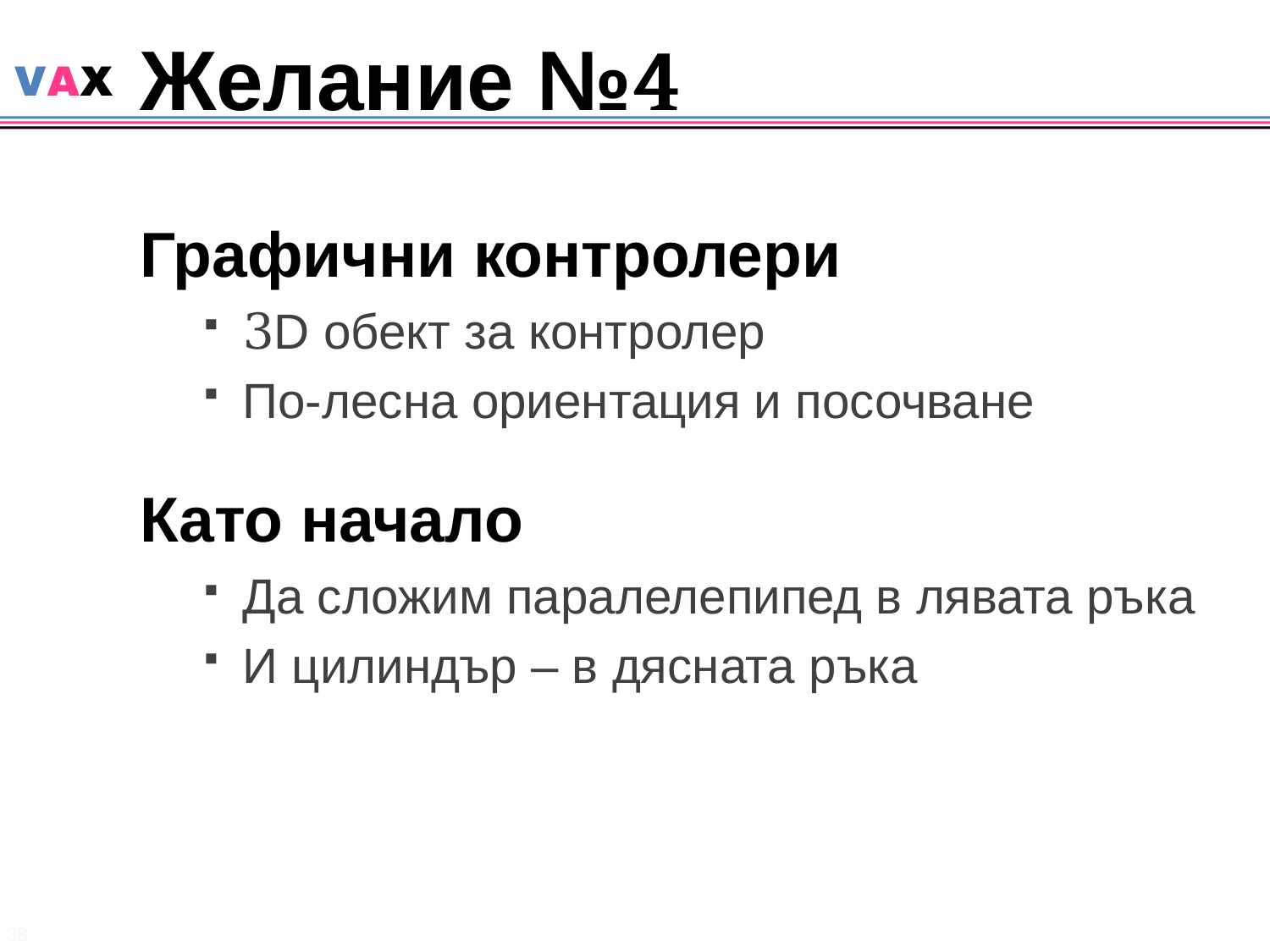

# Желание №4
Графични контролери
3D обект за контролер
По-лесна ориентация и посочване
Като начало
Да сложим паралелепипед в лявата ръка
И цилиндър – в дясната ръка